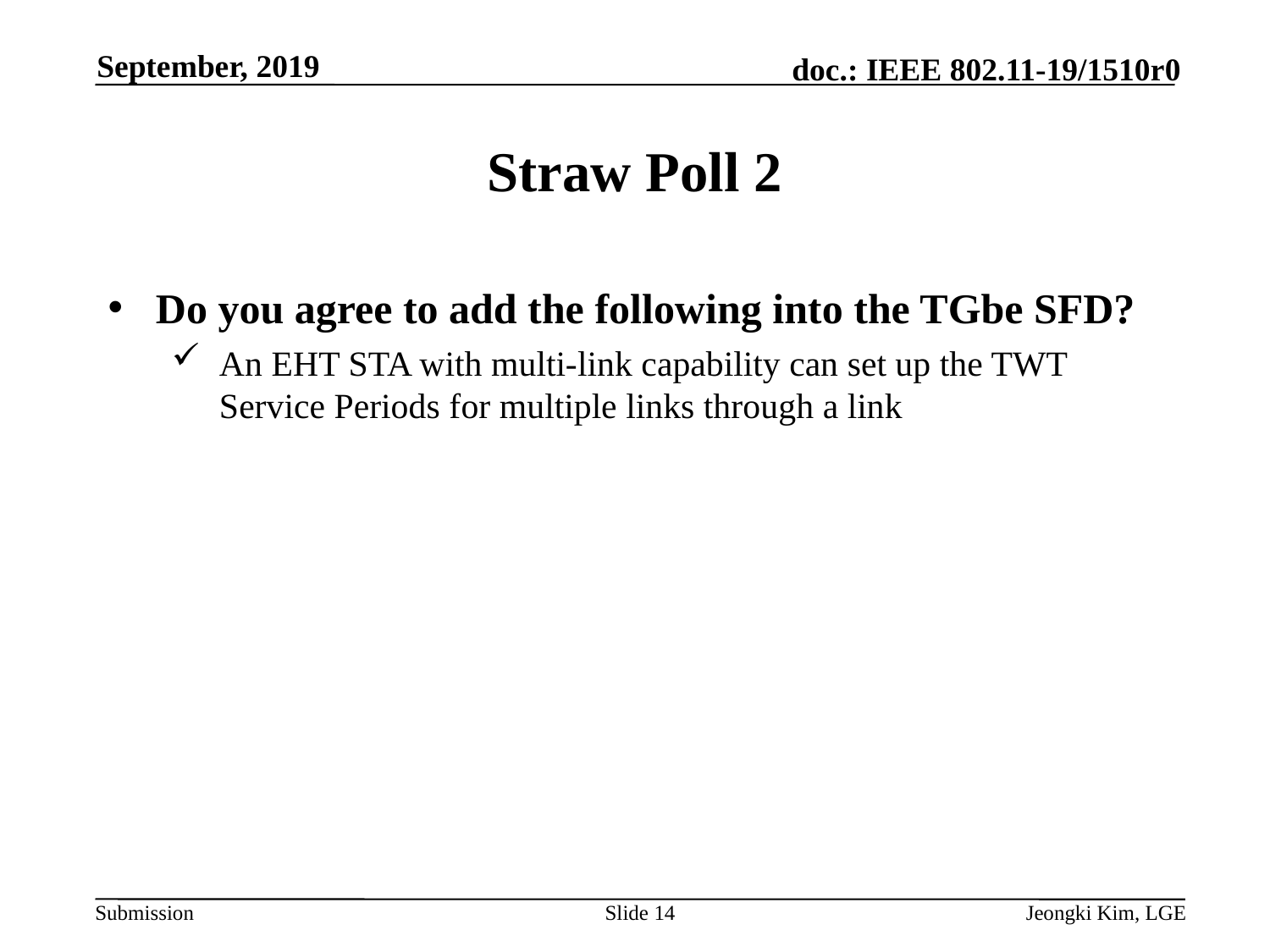

September, 2019
# Straw Poll 2
Do you agree to add the following into the TGbe SFD?
An EHT STA with multi-link capability can set up the TWT Service Periods for multiple links through a link
Slide 14
Jeongki Kim, LGE